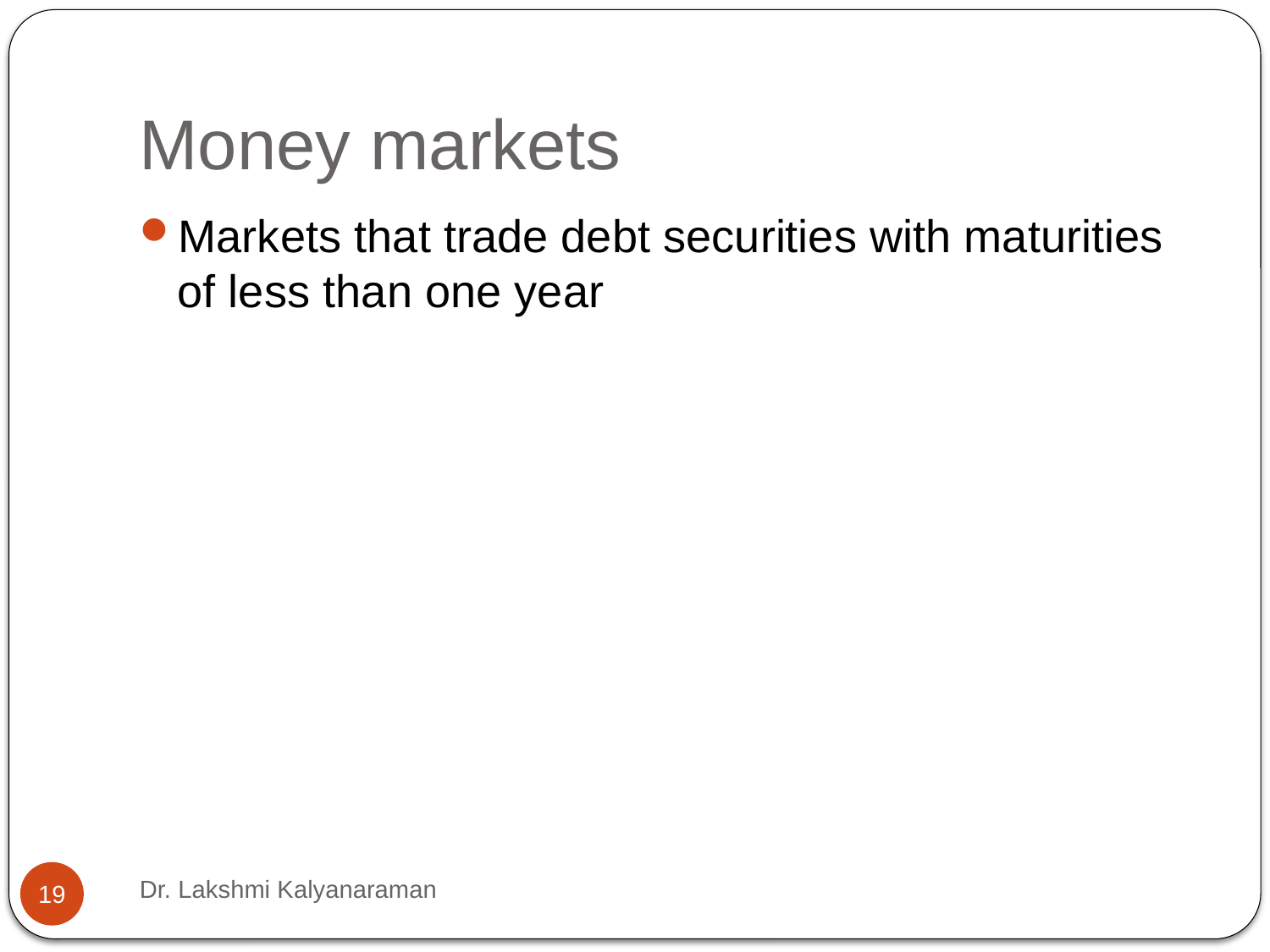

# Money markets
Markets that trade debt securities with maturities of less than one year

Dr. Lakshmi Kalyanaraman
19